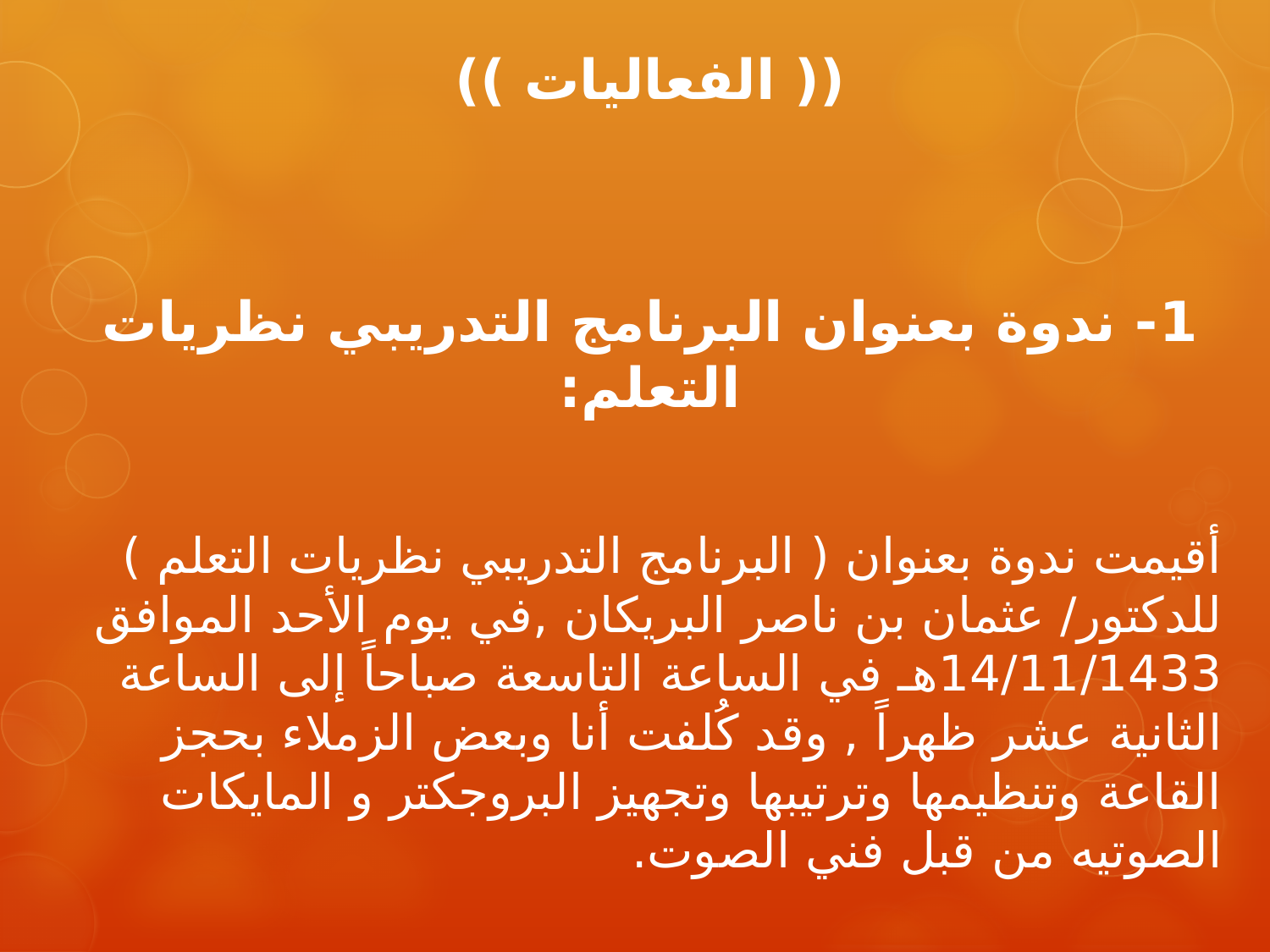

(( الفعاليات ))

1- ندوة بعنوان البرنامج التدريبي نظريات التعلم:

أقيمت ندوة بعنوان ( البرنامج التدريبي نظريات التعلم ) للدكتور/ عثمان بن ناصر البريكان ,في يوم الأحد الموافق 14/11/1433هـ في الساعة التاسعة صباحاً إلى الساعة الثانية عشر ظهراً , وقد كُلفت أنا وبعض الزملاء بحجز القاعة وتنظيمها وترتيبها وتجهيز البروجكتر و المايكات الصوتيه من قبل فني الصوت.